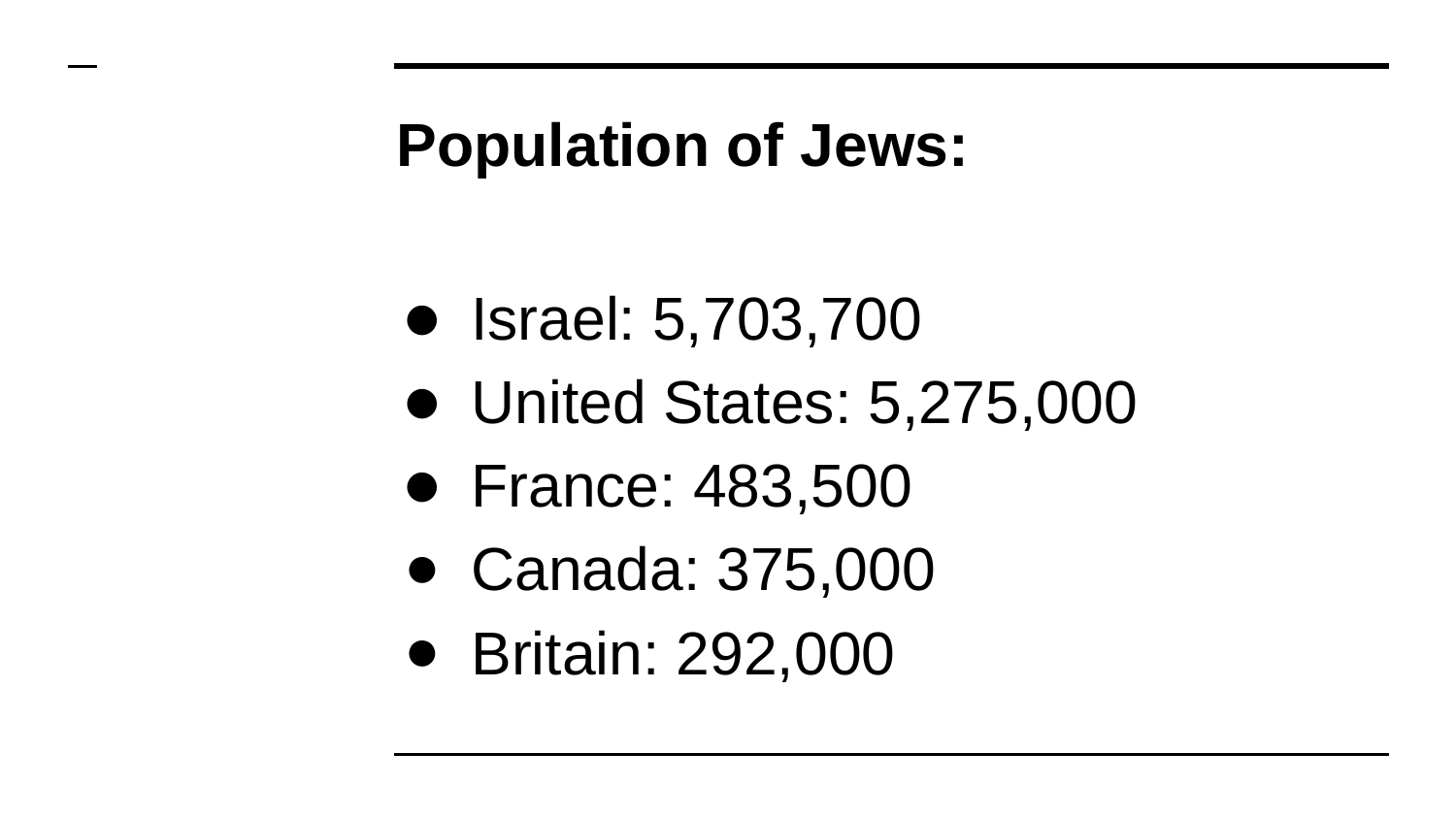

# Population of Jews:
Israel: 5,703,700
United States: 5,275,000
France: 483,500
Canada: 375,000
Britain: 292,000